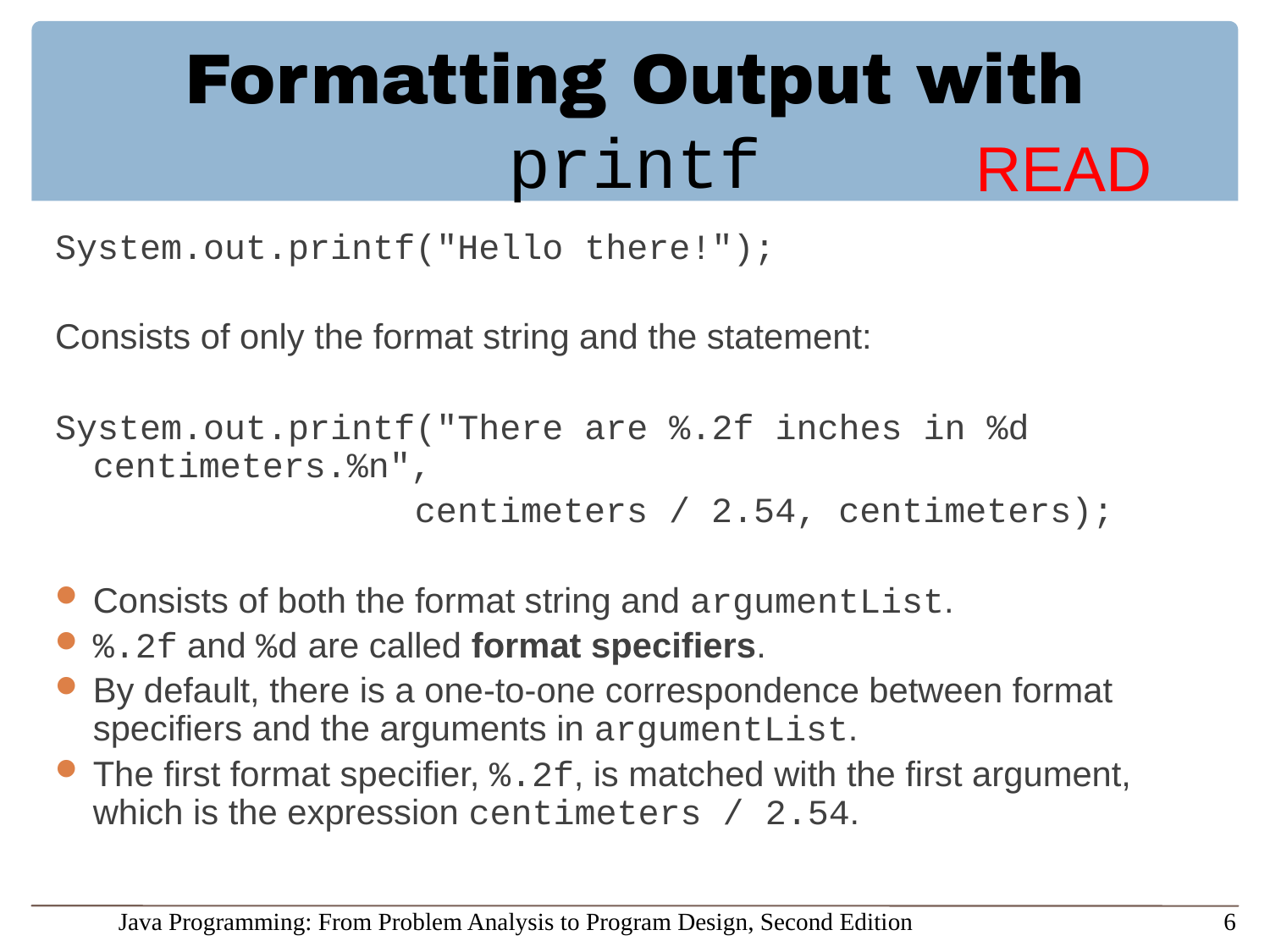

# Formatting Output with printf
READ
System.out.printf("Hello there!");

Consists of only the format string and the statement:

System.out.printf("There are %.2f inches in %d centimeters.%n",
                 centimeters / 2.54, centimeters);

Consists of both the format string and argumentList.
%.2f and %d are called format specifiers.
By default, there is a one-to-one correspondence between format specifiers and the arguments in argumentList.
The first format specifier, %.2f, is matched with the first argument, which is the expression centimeters / 2.54.
Java Programming: From Problem Analysis to Program Design, Second Edition
6